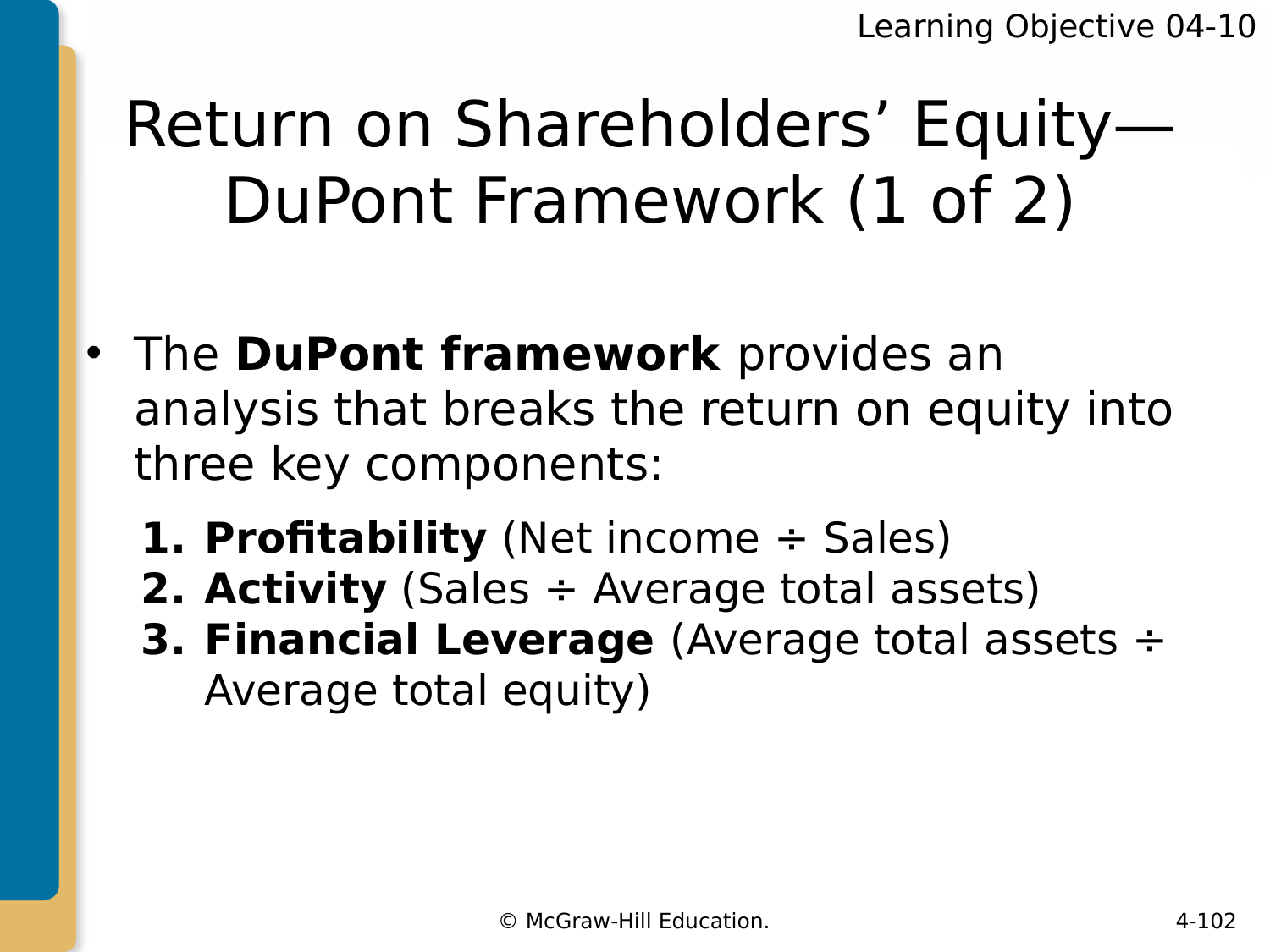

Learning Objective 04-10
# Return on Shareholders’ Equity—DuPont Framework (1 of 2)
The DuPont framework provides an analysis that breaks the return on equity into three key components:
Profitability (Net income ÷ Sales)
Activity (Sales ÷ Average total assets)
Financial Leverage (Average total assets ÷ Average total equity)